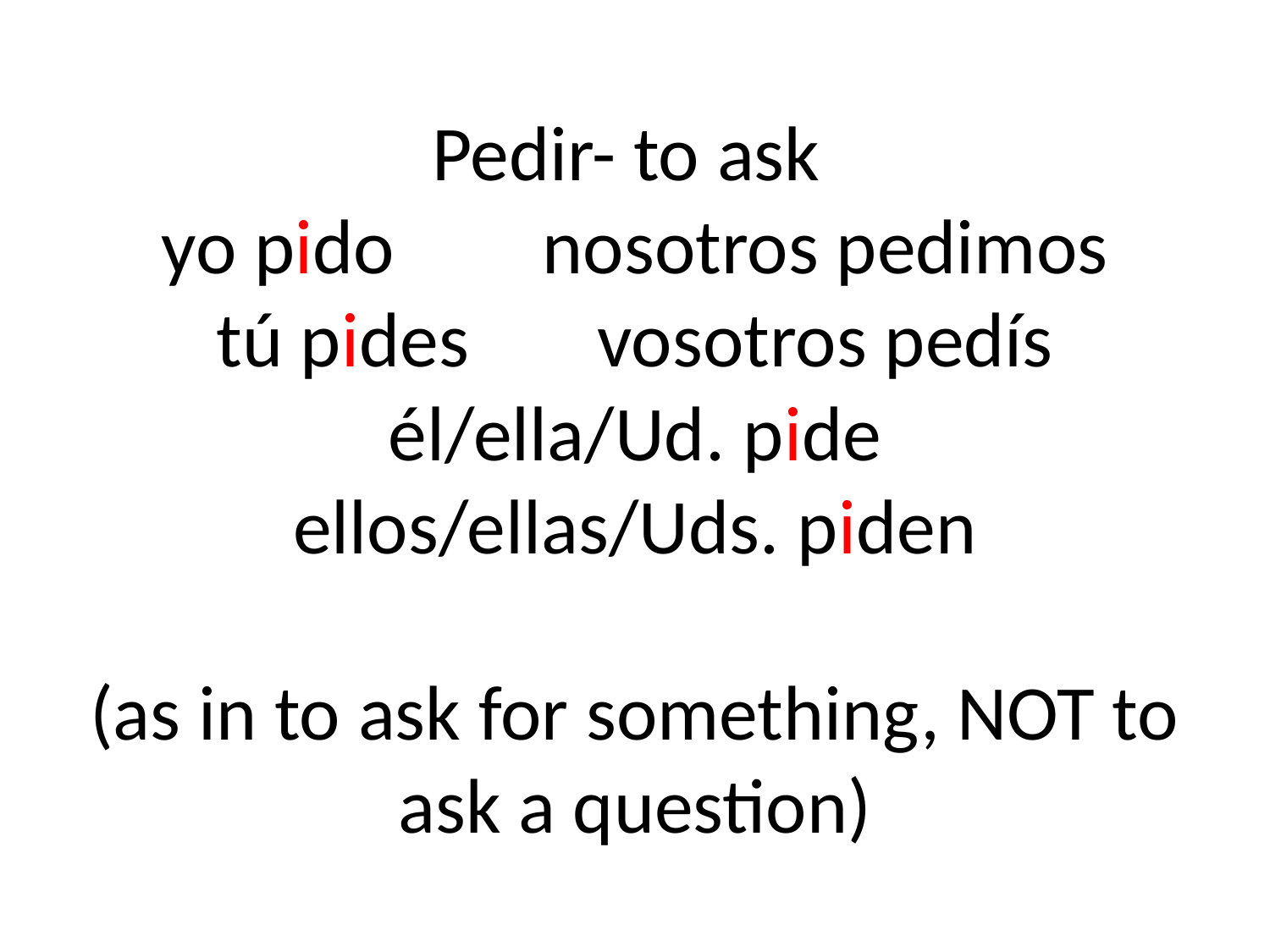

# Pedir- to ask yo pido		nosotros pedimos tú pides		vosotros pedís él/ella/Ud. pide ellos/ellas/Uds. piden (as in to ask for something, NOT to ask a question)